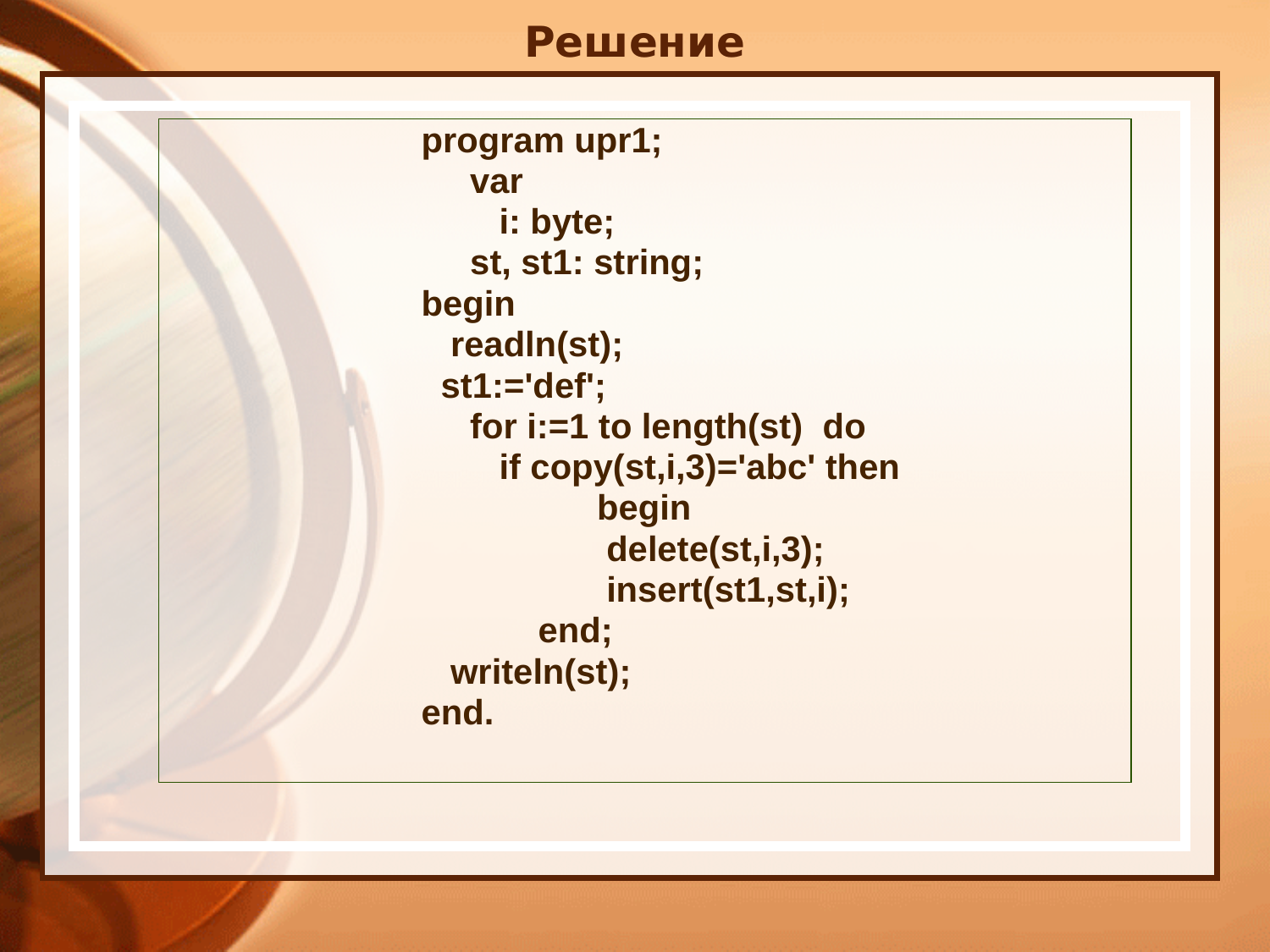

# Решение
program upr1;
     var
        i: byte;
	st, st1: string;
begin
   readln(st);
  st1:='def';
     for i:=1 to length(st)  do
        if copy(st,i,3)='abc' then
      	begin
	              delete(st,i,3);
	              insert(st1,st,i);
            end;
   writeln(st);
end.